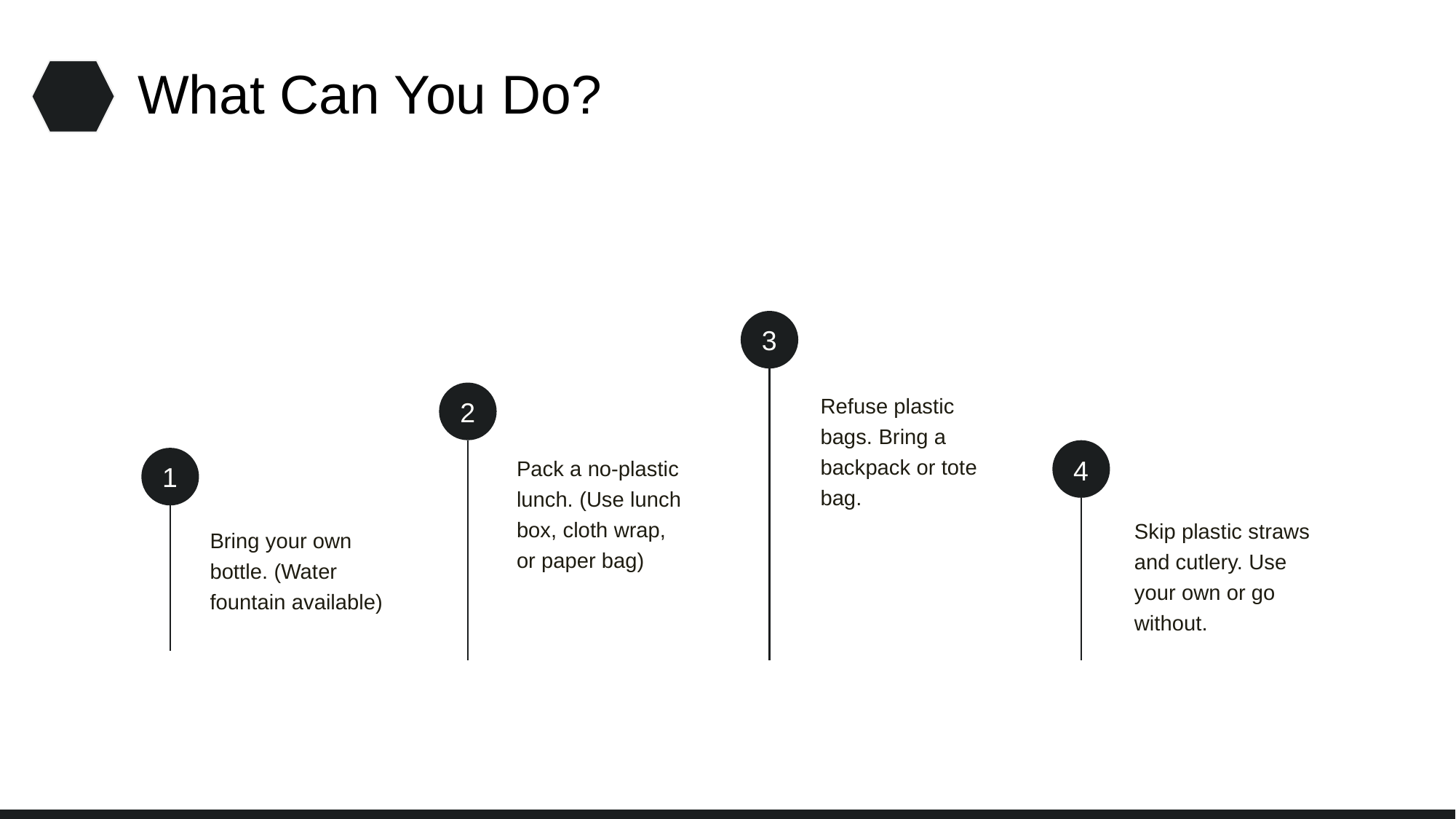

What Can You Do?
3

3
Refuse plastic bags. Bring a backpack or tote bag.
2

2
Pack a no-plastic lunch. (Use lunch box, cloth wrap, or paper bag)
4

4
Skip plastic straws and cutlery. Use your own or go without.
1

1
Bring your own bottle. (Water fountain available)